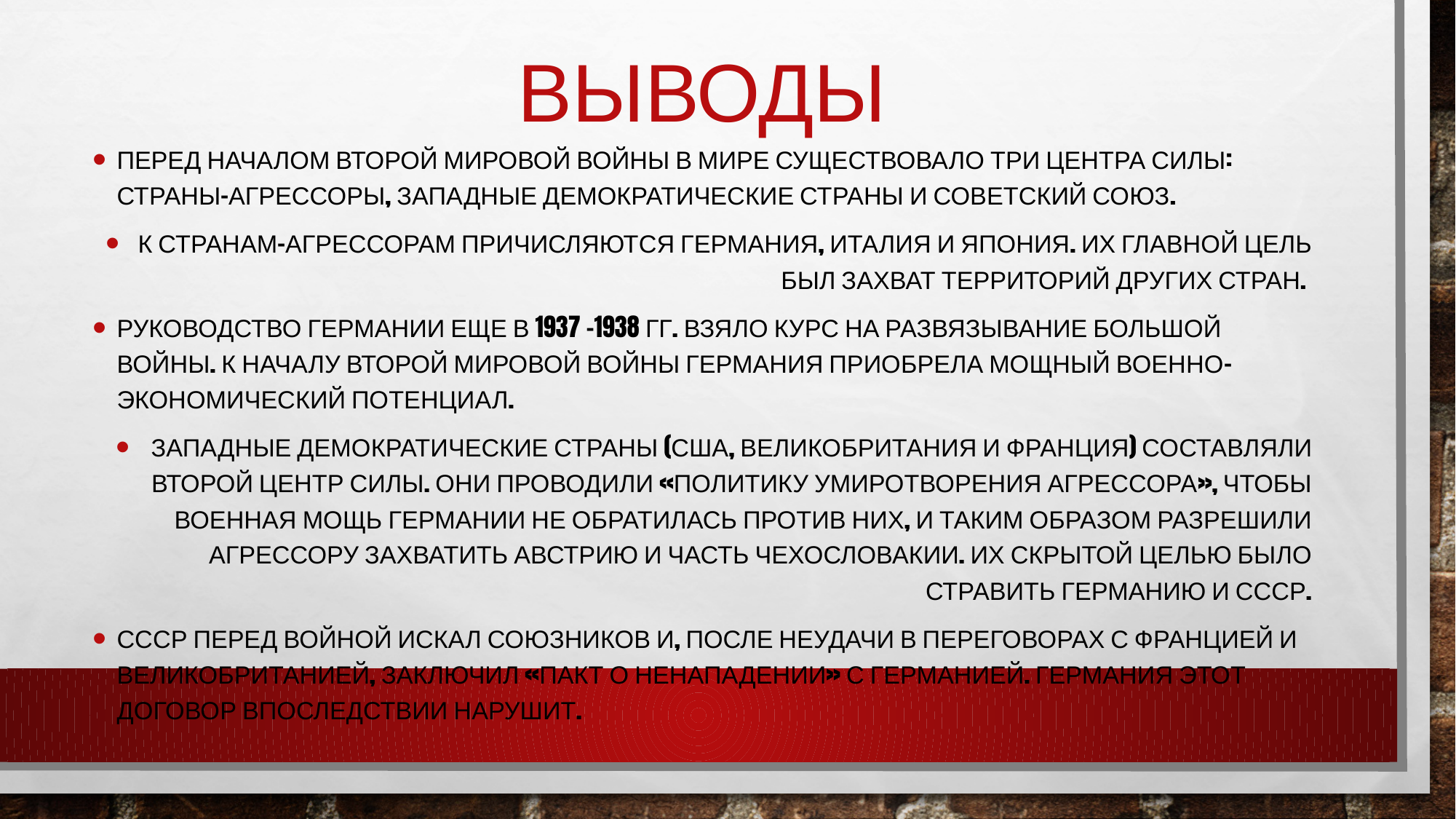

# Выводы
Перед началом Второй мировой войны в мире существовало три центра силы: страны-агрессоры, западные демократические страны и Советский Союз.
К странам-агрессорам причисляются Германия, Италия и Япония. Их главной цель был захват территорий других стран.
Руководство Германии еще в 1937 -1938 гг. взяло курс на развязывание большой войны. К началу Второй мировой войны Германия приобрела мощный военно-экономический потенциал.
Западные демократические страны (США, Великобритания и Франция) составляли второй центр силы. Они проводили «политику умиротворения агрессора», чтобы военная мощь Германии не обратилась против них, и таким образом разрешили агрессору захватить Австрию и часть Чехословакии. Их скрытой целью было стравить Германию и СССР.
СССР перед войной искал союзников и, после неудачи в переговорах с Францией и Великобританией, заключил «пакт о ненападении» с Германией. Германия этот договор впоследствии нарушит.